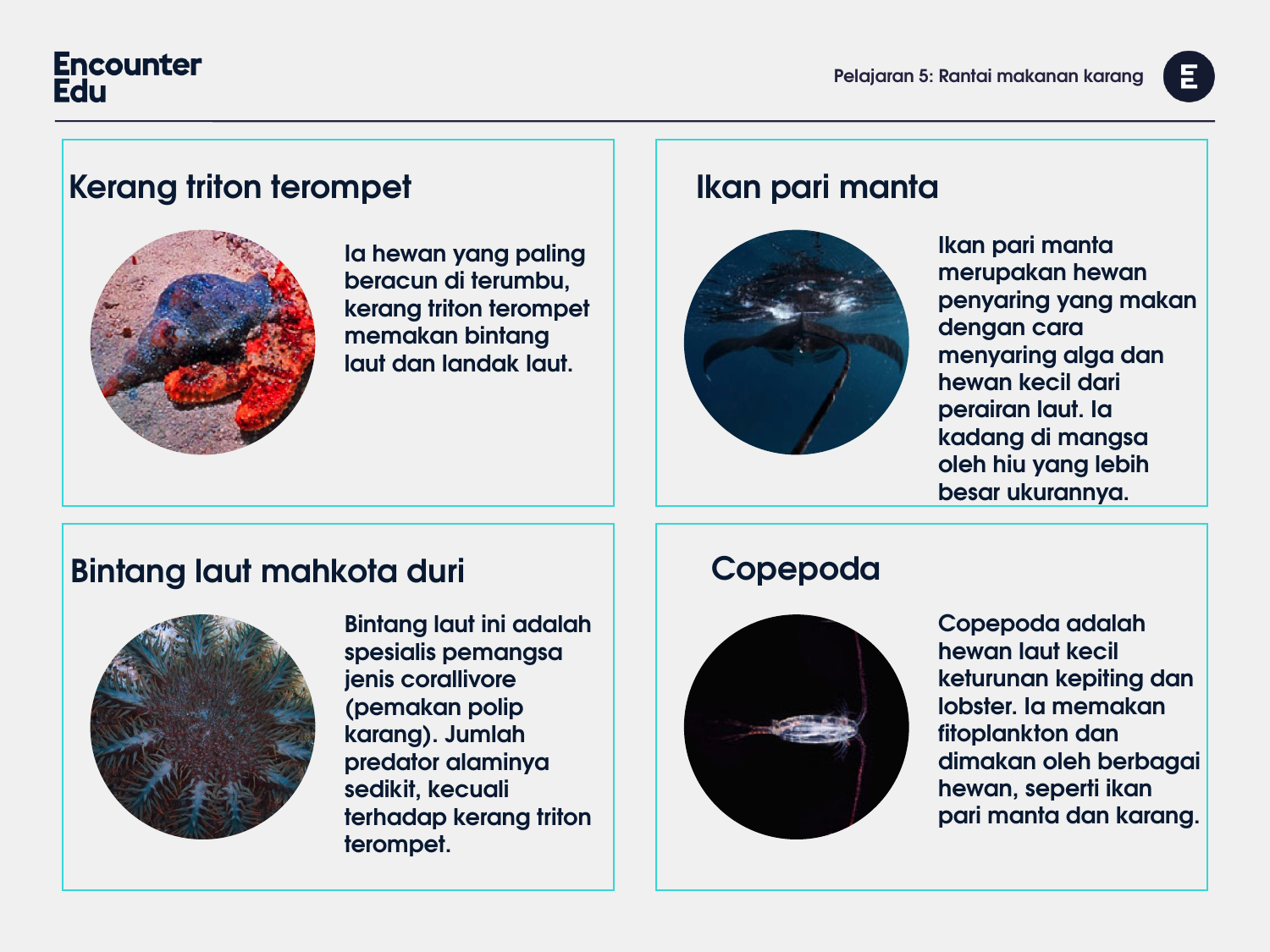

# Pelajaran 5: Rantai makanan karang

Kerang triton terompet
Ikan pari manta
Ikan pari manta merupakan hewan penyaring yang makan dengan cara menyaring alga dan hewan kecil dari perairan laut. Ia kadang di mangsa oleh hiu yang lebih besar ukurannya.

Ia hewan yang paling beracun di terumbu, kerang triton terompet memakan bintang laut dan landak laut.

Copepoda
Bintang laut mahkota duri
Copepoda adalah hewan laut kecil keturunan kepiting dan lobster. Ia memakan fitoplankton dan dimakan oleh berbagai hewan, seperti ikan pari manta dan karang.
Bintang laut ini adalah spesialis pemangsa jenis corallivore (pemakan polip karang). Jumlah predator alaminya sedikit, kecuali terhadap kerang triton terompet.